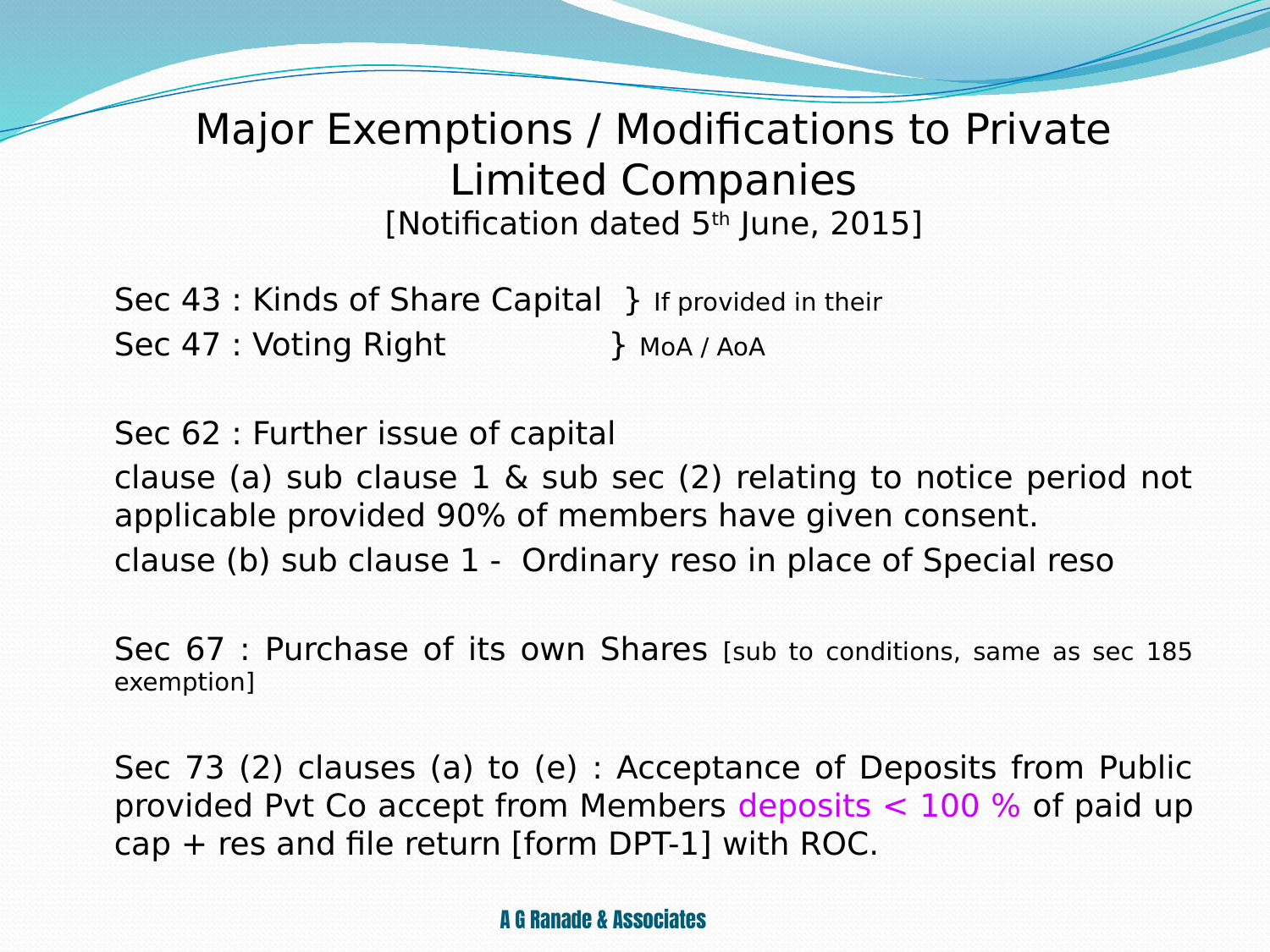

Major Exemptions / Modifications to Private Limited Companies
	[Notification dated 5th June, 2015]

	Sec 43 : Kinds of Share Capital  } If provided in their
	Sec 47 : Voting Right                } MoA / AoA

	Sec 62 : Further issue of capital
	clause (a) sub clause 1 & sub sec (2) relating to notice period not applicable provided 90% of members have given consent.
	clause (b) sub clause 1 -  Ordinary reso in place of Special reso

	Sec 67 : Purchase of its own Shares [sub to conditions, same as sec 185 exemption]

	Sec 73 (2) clauses (a) to (e) : Acceptance of Deposits from Public provided Pvt Co accept from Members deposits < 100 % of paid up cap + res and file return [form DPT-1] with ROC.

A G Ranade & Associates